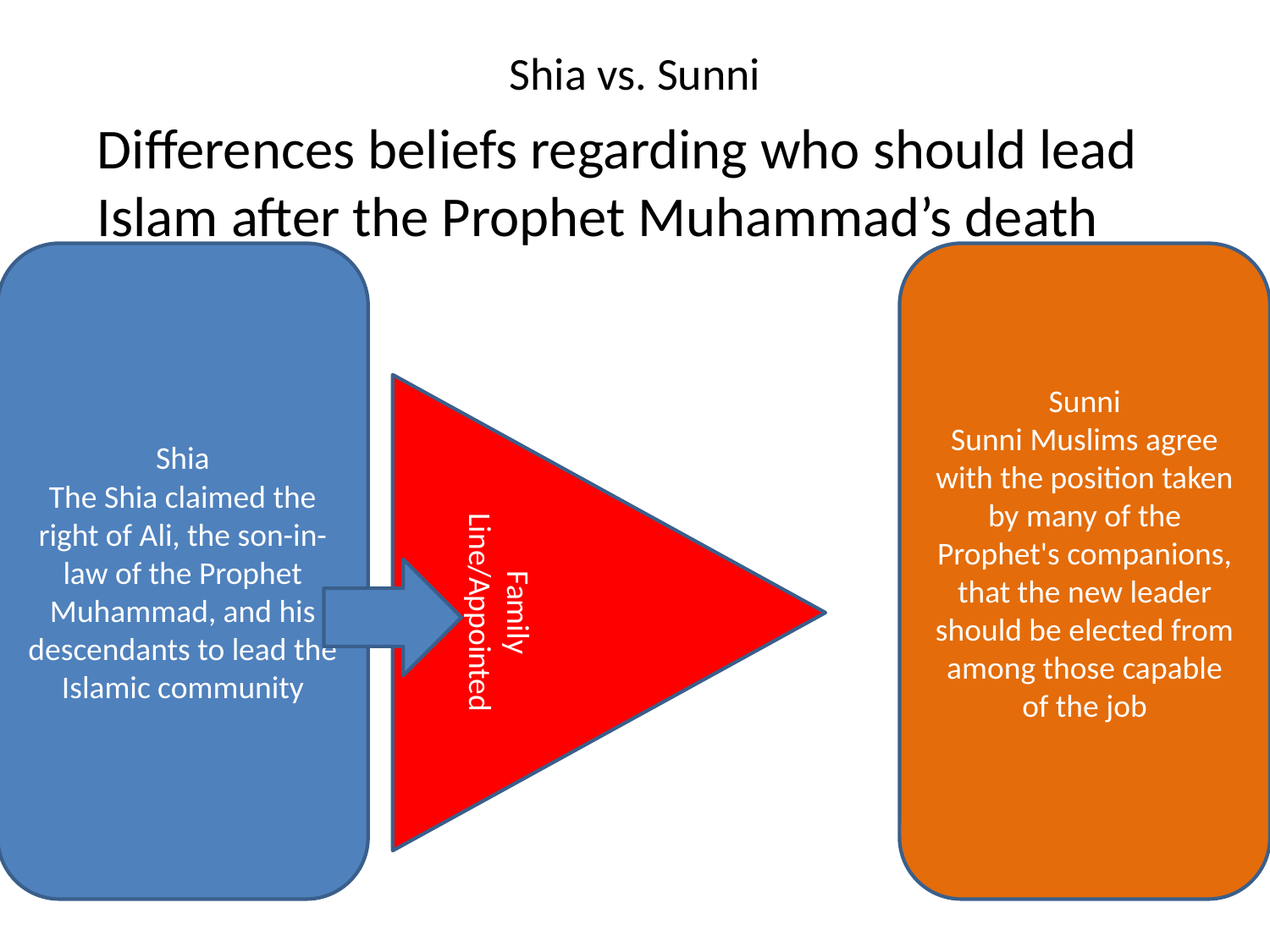

# Shia vs. Sunni
Differences beliefs regarding who should lead Islam after the Prophet Muhammad’s death

Shia
The Shia claimed the right of Ali, the son-in-law of the Prophet Muhammad, and his descendants to lead the Islamic community
Sunni
Sunni Muslims agree with the position taken by many of the Prophet's companions, that the new leader should be elected from among those capable of the job

Family Line/Appointed